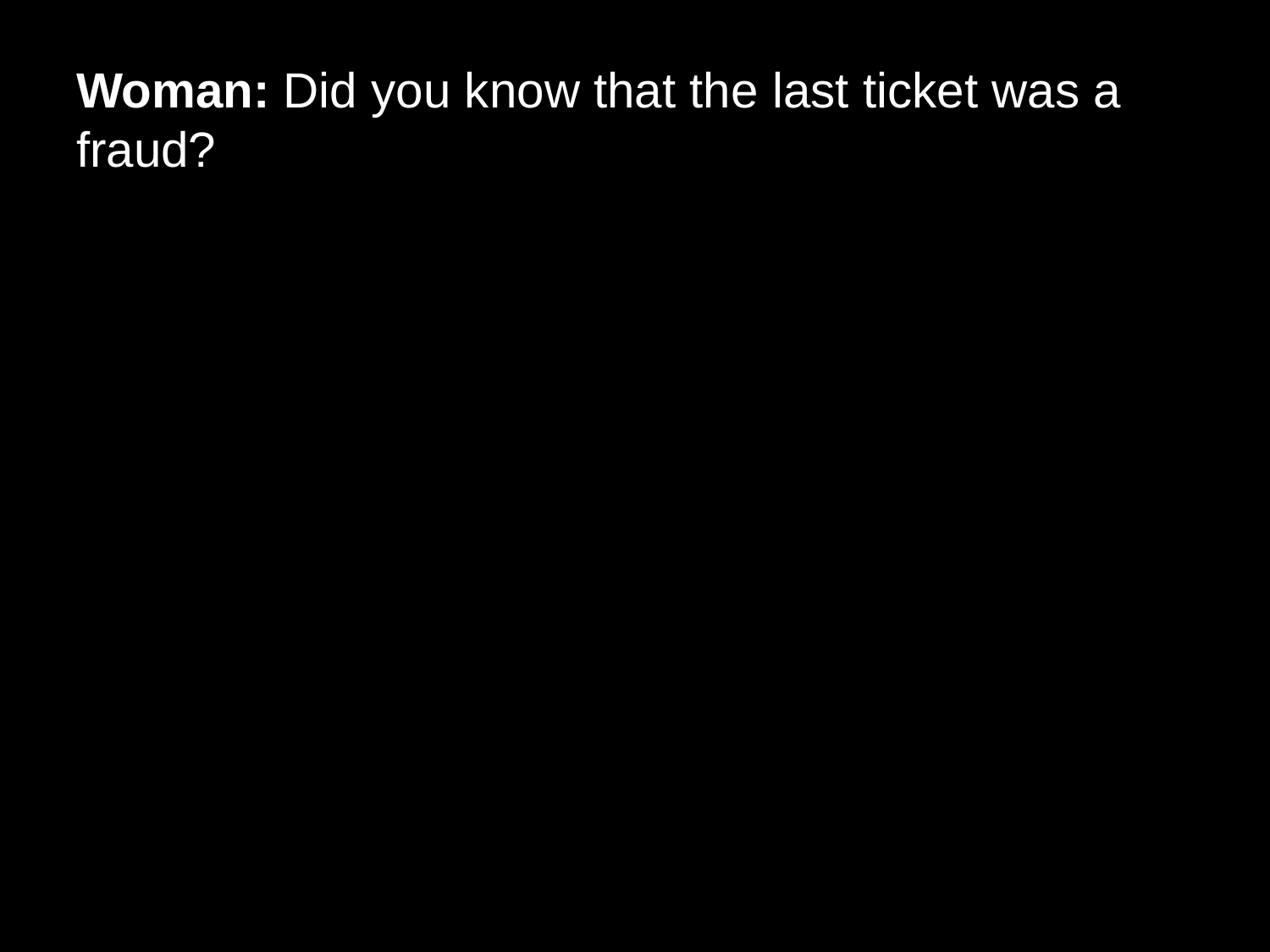

# Woman: Did you know that the last ticket was a fraud?